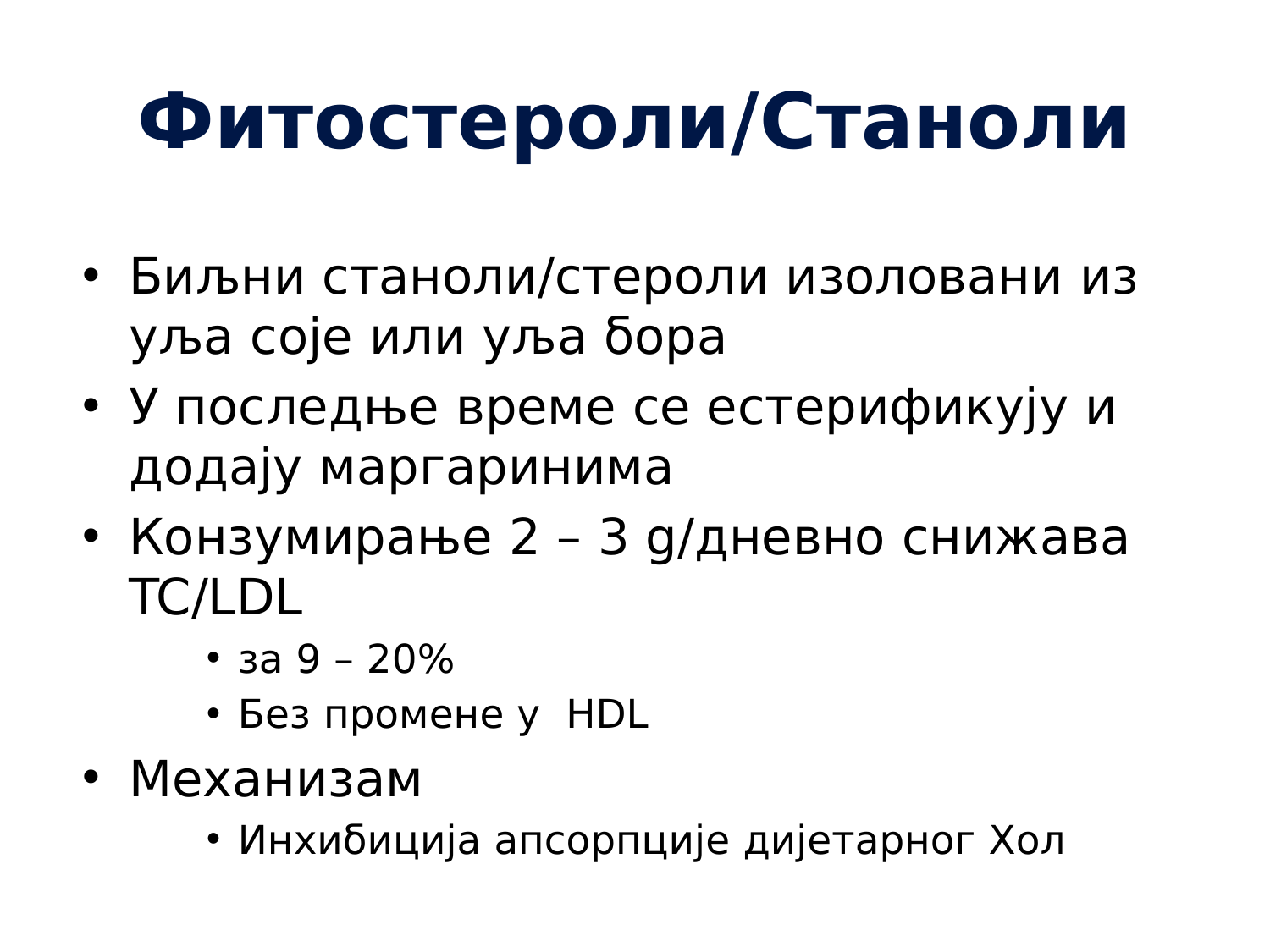

# Фитостероли/Станоли
Биљни станоли/стероли изоловани из уља соје или уља бора
У последње време се естерификују и додају маргаринима
Конзумирање 2 – 3 g/дневно снижава TC/LDL
за 9 – 20%
Без промене у  HDL
Механизам
Инхибиција апсорпције дијетарног Хол